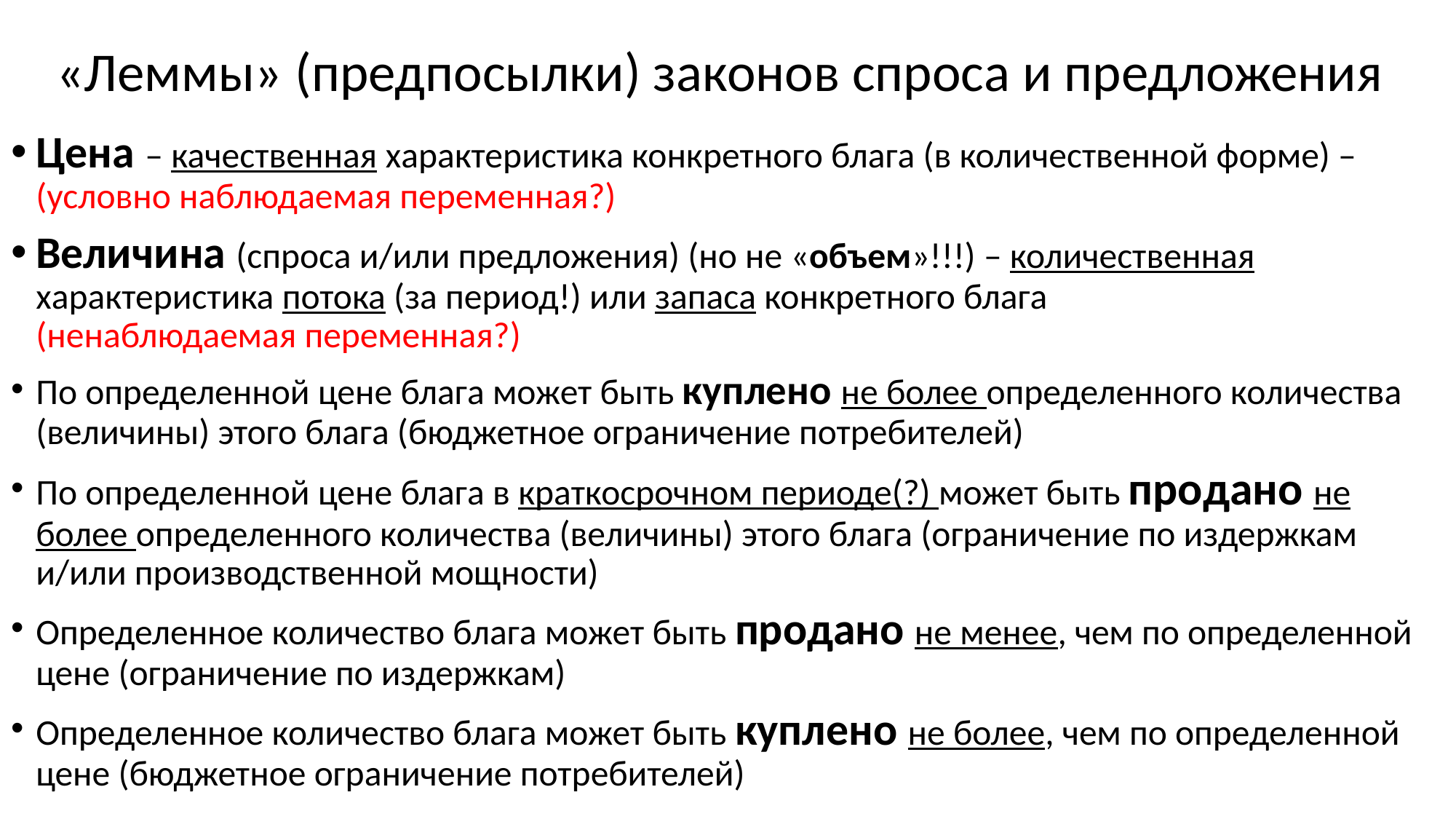

# «Леммы» (предпосылки) законов спроса и предложения
Цена – качественная характеристика конкретного блага (в количественной форме) –
(условно наблюдаемая переменная?)
Величина (спроса и/или предложения) (но не «объем»!!!) – количественная характеристика потока (за период!) или запаса конкретного блага
(ненаблюдаемая переменная?)
По определенной цене блага может быть куплено не более определенного количества (величины) этого блага (бюджетное ограничение потребителей)
По определенной цене блага в краткосрочном периоде(?) может быть продано не более определенного количества (величины) этого блага (ограничение по издержкам и/или производственной мощности)
Определенное количество блага может быть продано не менее, чем по определенной цене (ограничение по издержкам)
Определенное количество блага может быть куплено не более, чем по определенной цене (бюджетное ограничение потребителей)